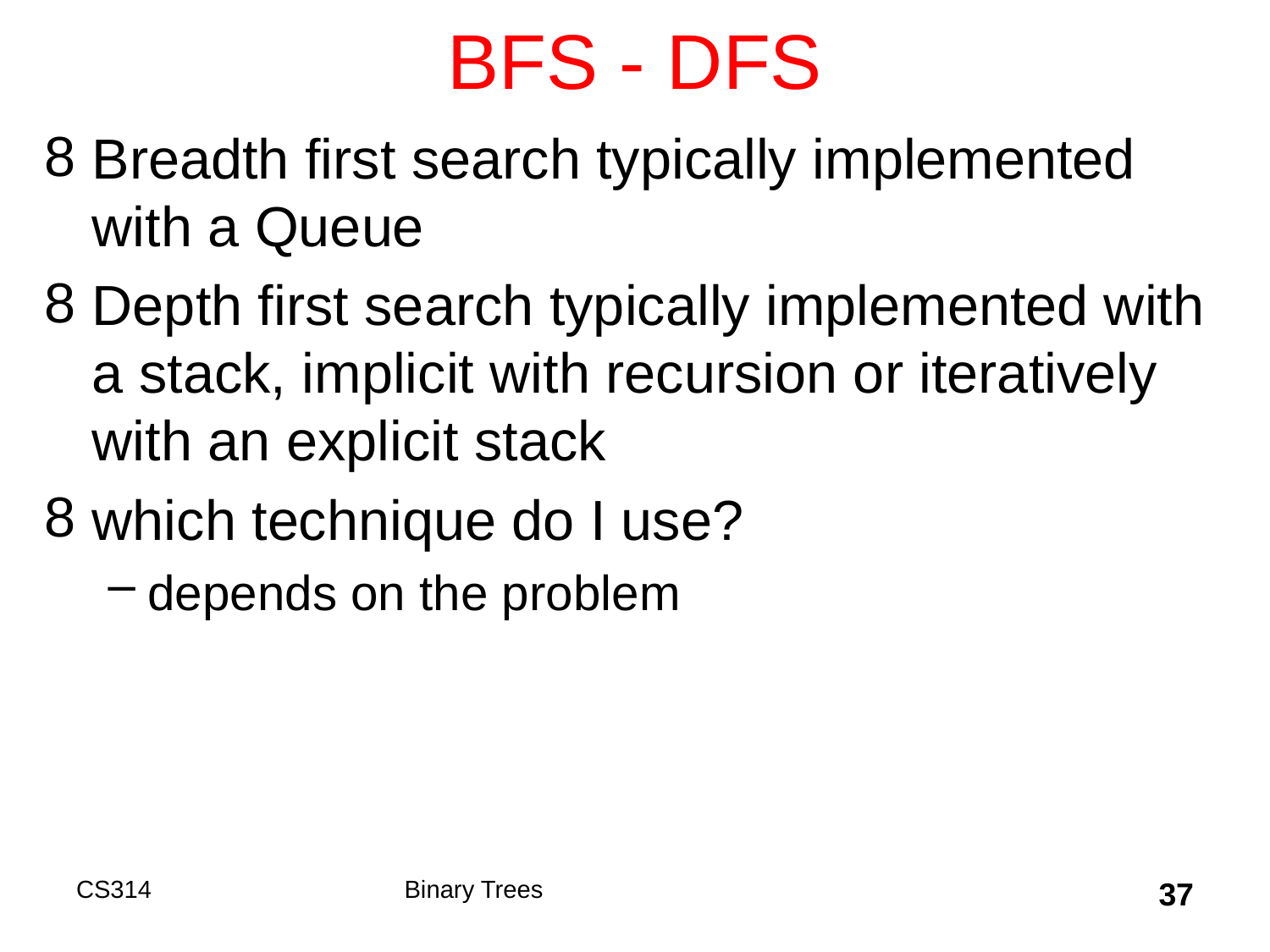

# BFS - DFS
Breadth first search typically implemented with a Queue
Depth first search typically implemented with a stack, implicit with recursion or iteratively with an explicit stack
which technique do I use?
depends on the problem

CS314
Binary Trees
37